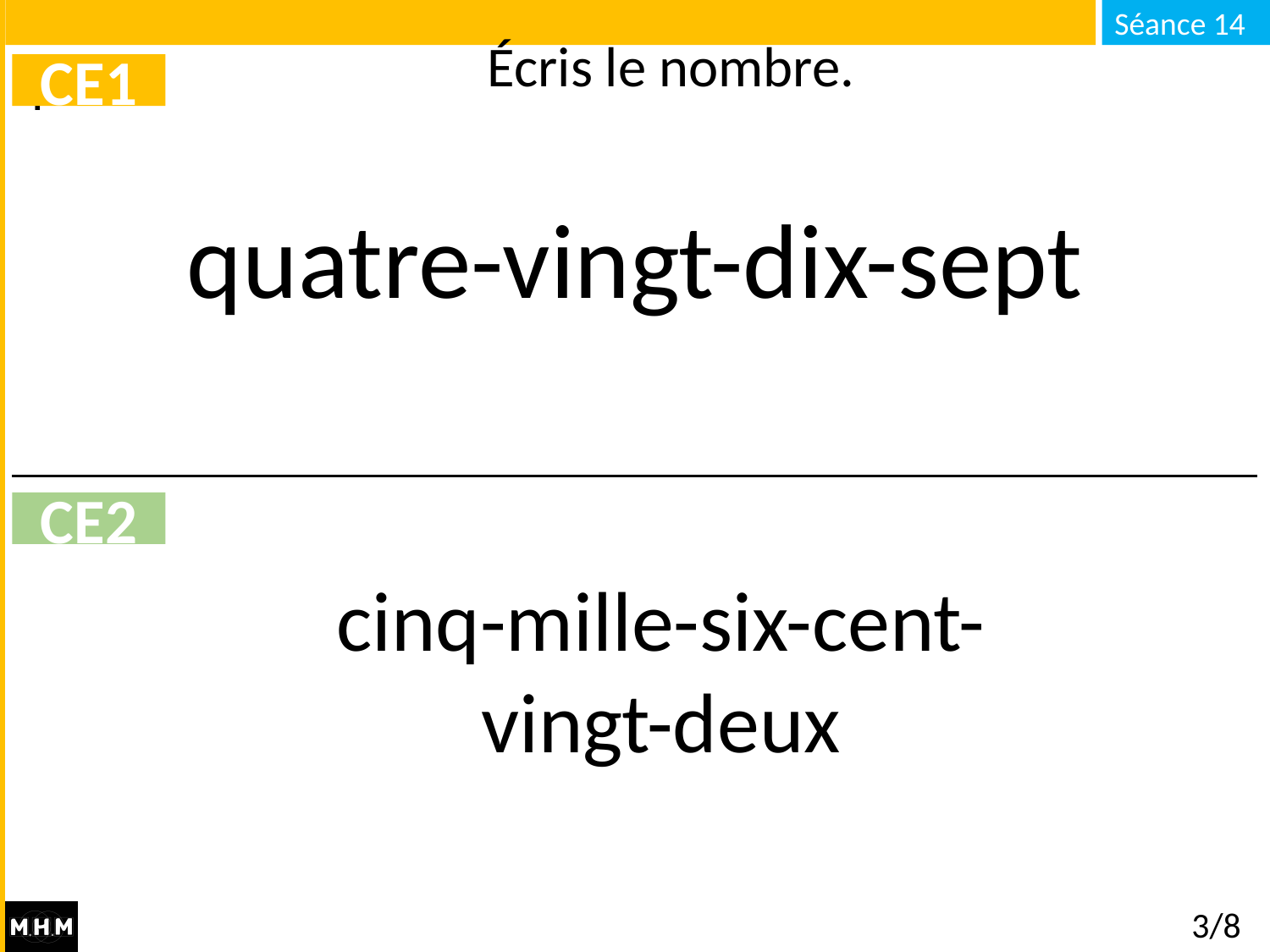

Écris le nombre.
CE1
quatre-vingt-dix-sept
CE2
cinq-mille-six-cent-
vingt-deux
3/8